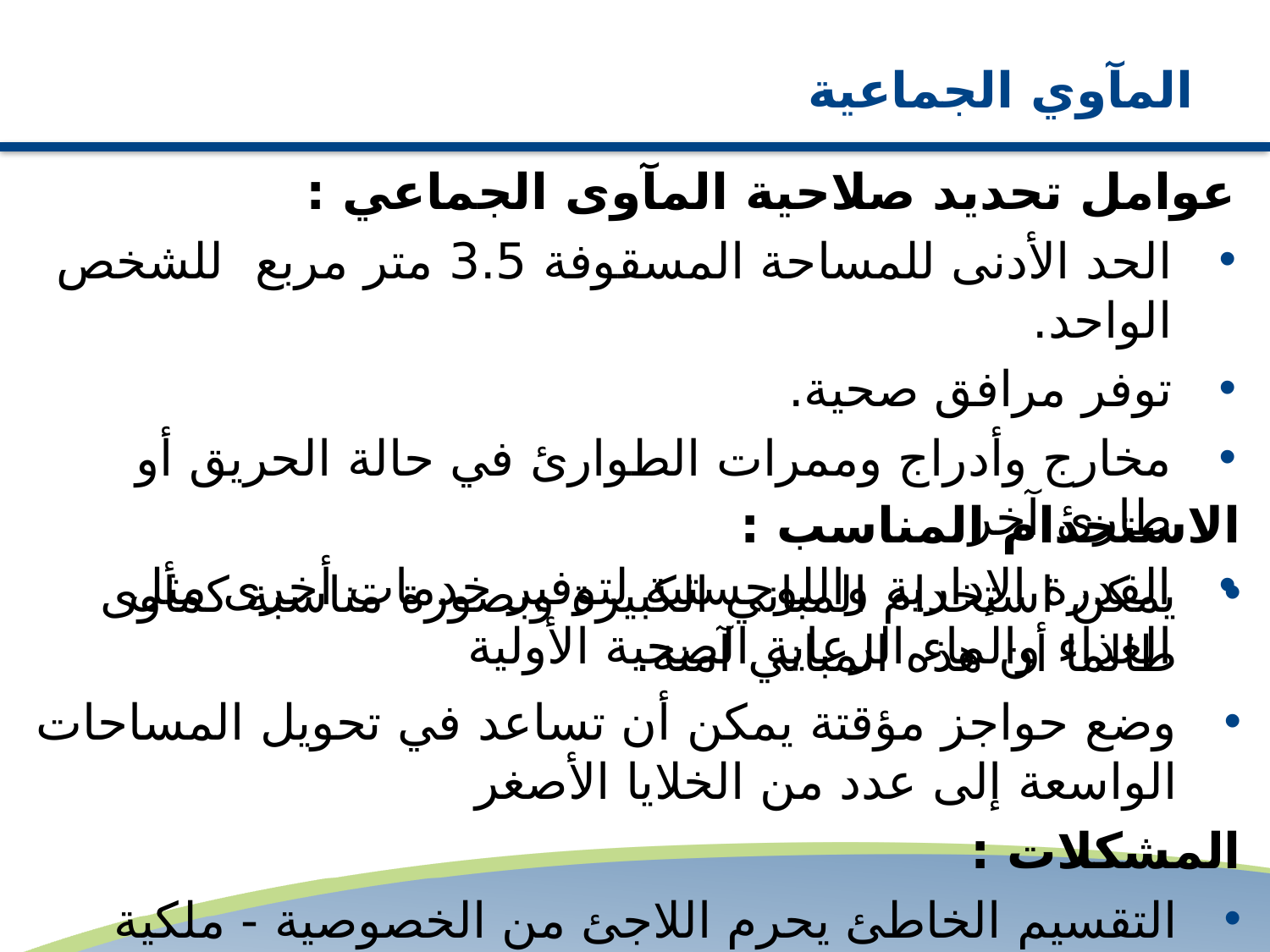

# المآوي الجماعية
عوامل تحديد صلاحية المآوى الجماعي :
الحد الأدنى للمساحة المسقوفة 3.5 متر مربع  للشخص الواحد.
توفر مرافق صحية.
مخارج وأدراج وممرات الطوارئ في حالة الحريق أو طارئ آخر.
القدرة الإدارية واللوجستية لتوفير خدمات أخرى مثل الغذاء والماء الرعاية الصحية الأولية
الاستخدام المناسب :
يمكن استخدام المباني الكبيرة وبصورة مناسبة كمأوى طالما أن هذه المباني آمنة.
وضع حواجز مؤقتة يمكن أن تساعد في تحويل المساحات الواسعة إلى عدد من الخلايا الأصغر
المشكلات :
التقسيم الخاطئ يحرم اللاجئ من الخصوصية - ملكية المباني